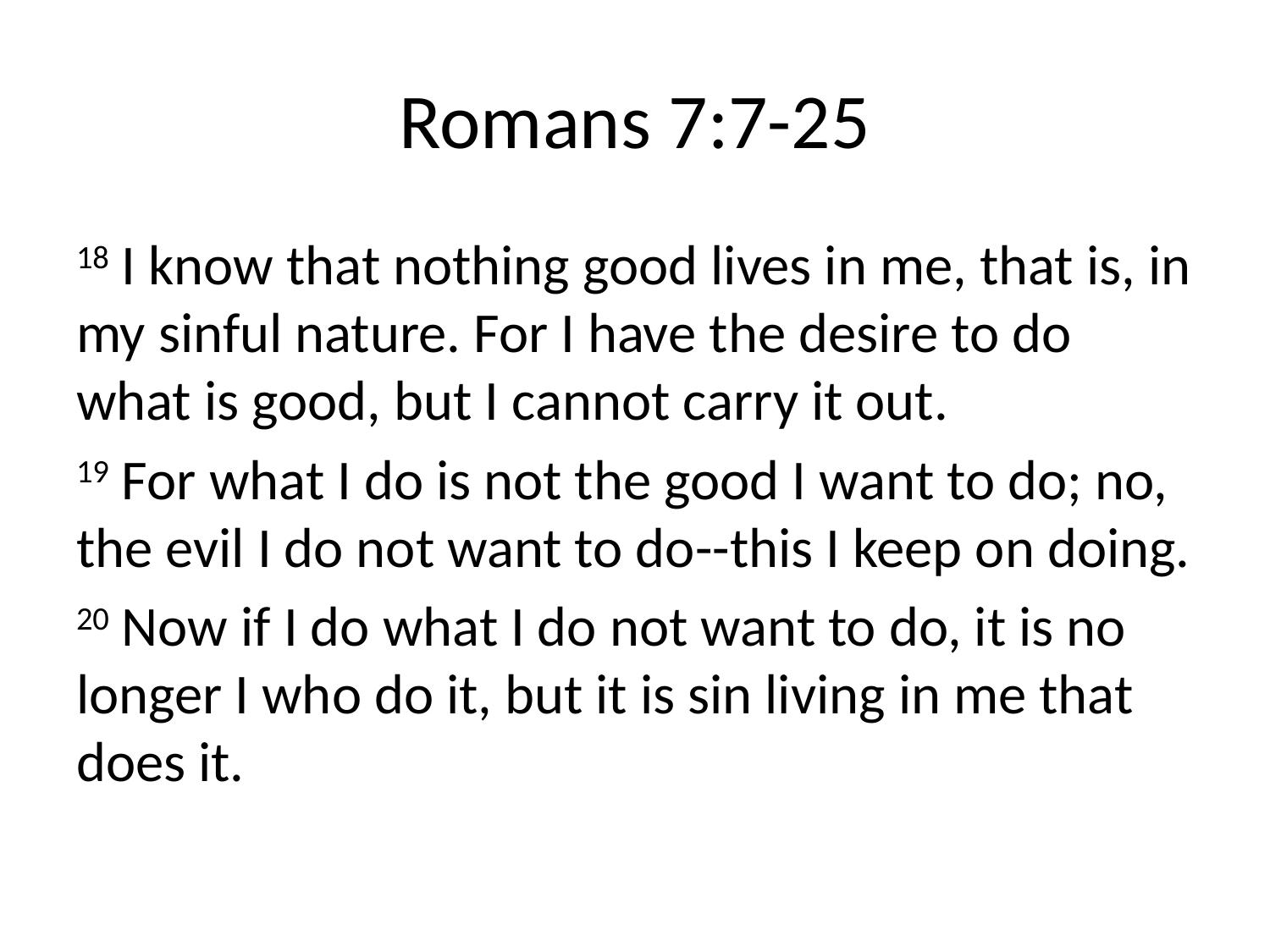

# Romans 7:7-25
18 I know that nothing good lives in me, that is, in my sinful nature. For I have the desire to do what is good, but I cannot carry it out.
19 For what I do is not the good I want to do; no, the evil I do not want to do--this I keep on doing.
20 Now if I do what I do not want to do, it is no longer I who do it, but it is sin living in me that does it.